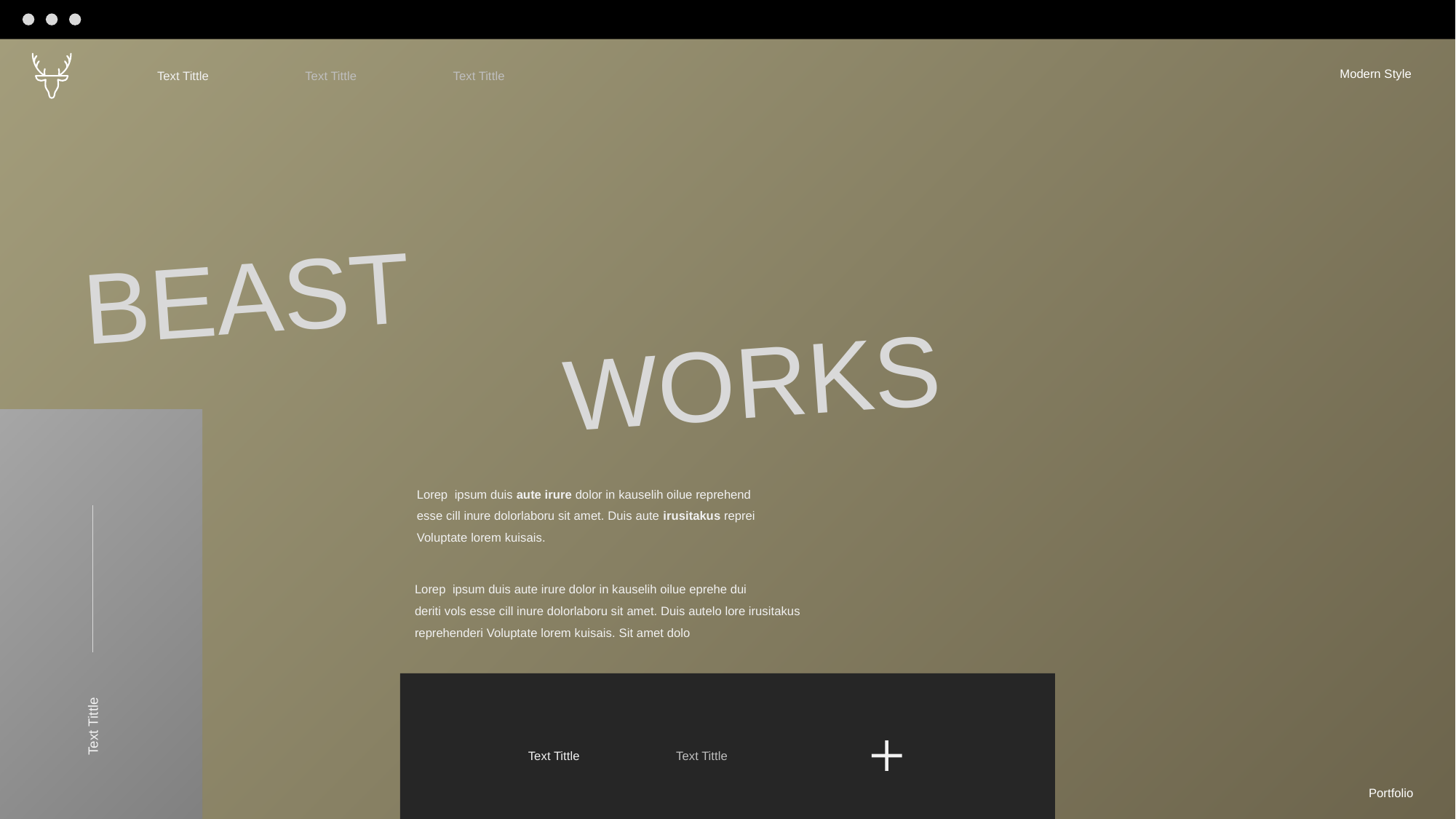

Modern Style
Text Tittle
Text Tittle
Text Tittle

BEAST
                 WORKS
Lorep  ipsum duis aute irure dolor in kauselih oilue reprehend
esse cill inure dolorlaboru sit amet. Duis aute irusitakus reprei
Voluptate lorem kuisais.
Lorep  ipsum duis aute irure dolor in kauselih oilue eprehe dui
deriti vols esse cill inure dolorlaboru sit amet. Duis autelo lore irusitakus reprehenderi Voluptate lorem kuisais. Sit amet dolo
Text Tittle

Text Tittle
Text Tittle
Portfolio